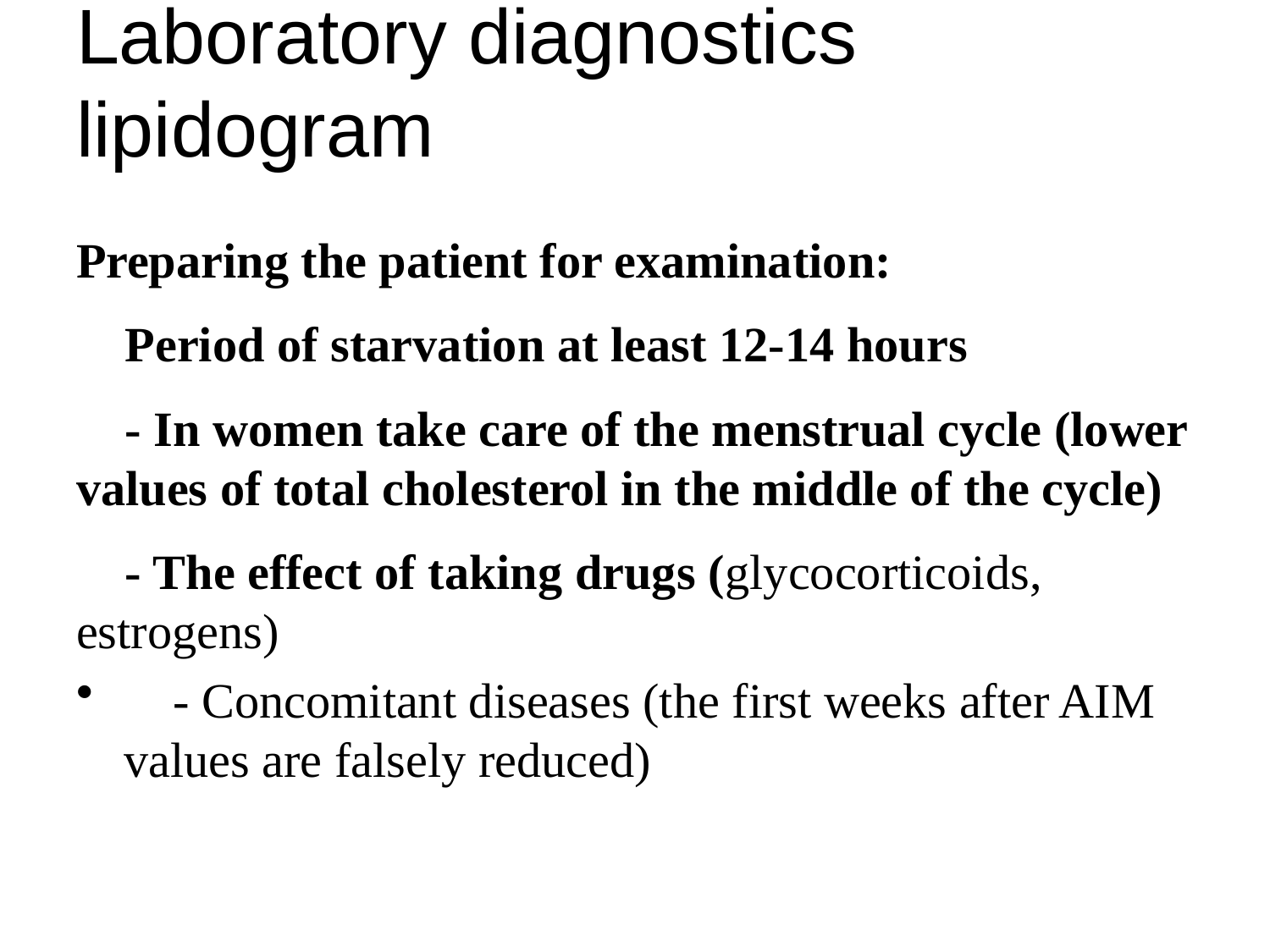

# Laboratory diagnostics lipidogram

Preparing the patient for examination:
    Period of starvation at least 12-14 hours
    - In women take care of the menstrual cycle (lower values of total cholesterol in the middle of the cycle)
    - The effect of taking drugs (glycocorticoids, estrogens)
    - Concomitant diseases (the first weeks after AIM values are falsely reduced)